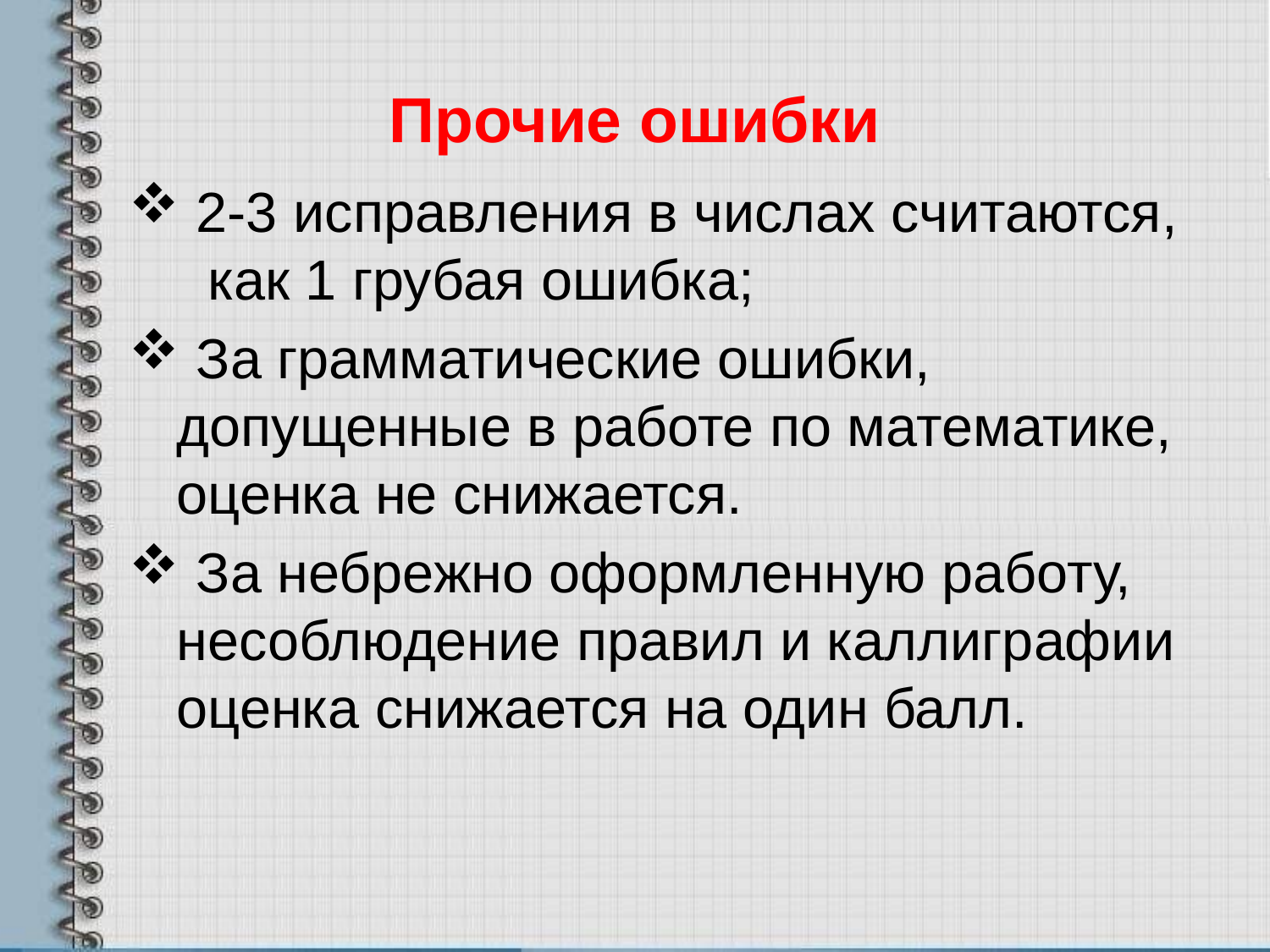

# Прочие ошибки
 2-3 исправления в числах считаются,   как 1 грубая ошибка;
 За грамматические ошибки, допущенные в работе по математике, оценка не снижается.
 За небрежно оформленную работу, несоблюдение правил и каллиграфии оценка снижается на один балл.